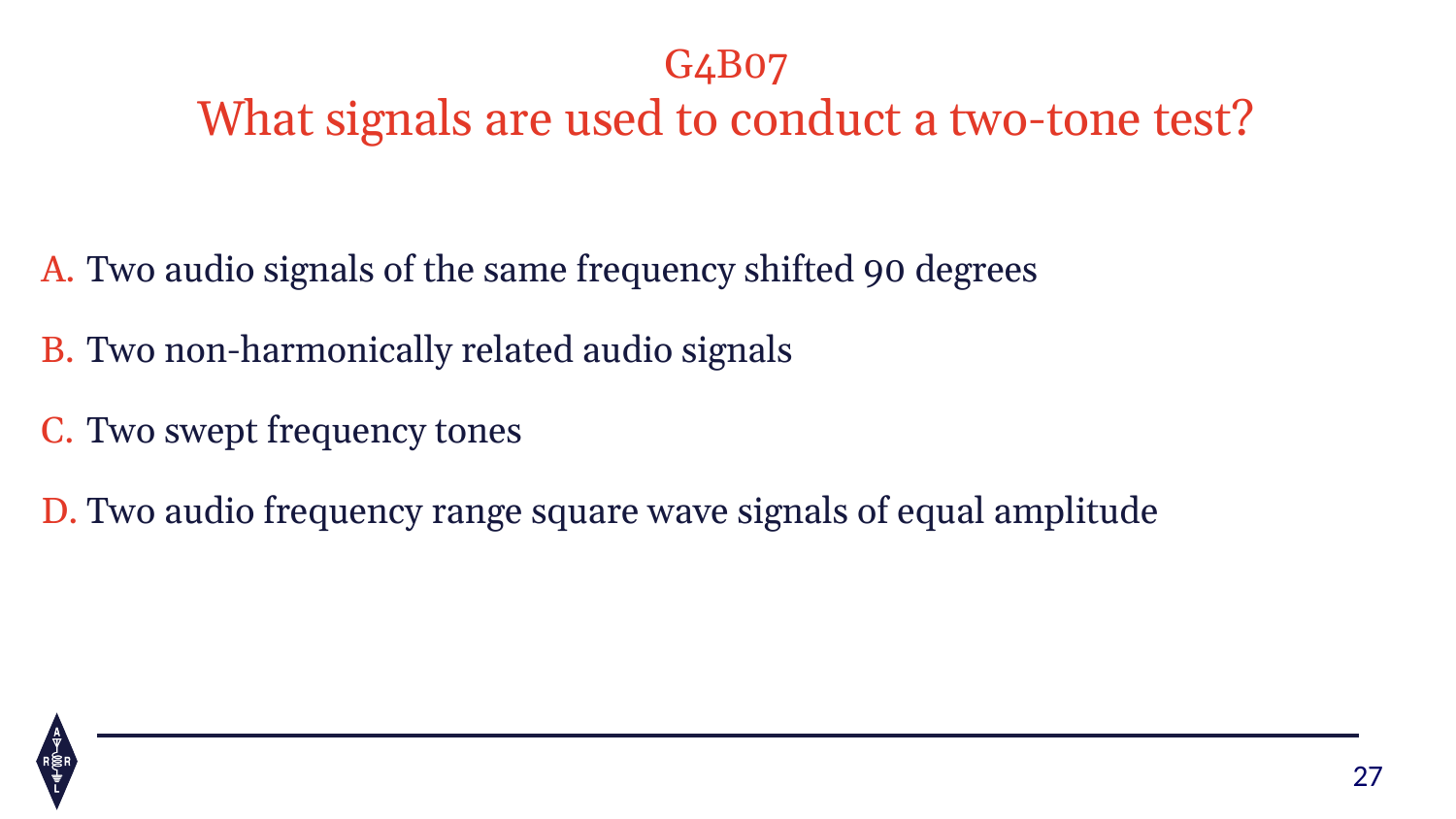

G4B07
What signals are used to conduct a two-tone test?
Two audio signals of the same frequency shifted 90 degrees
Two non-harmonically related audio signals
Two swept frequency tones
Two audio frequency range square wave signals of equal amplitude
27